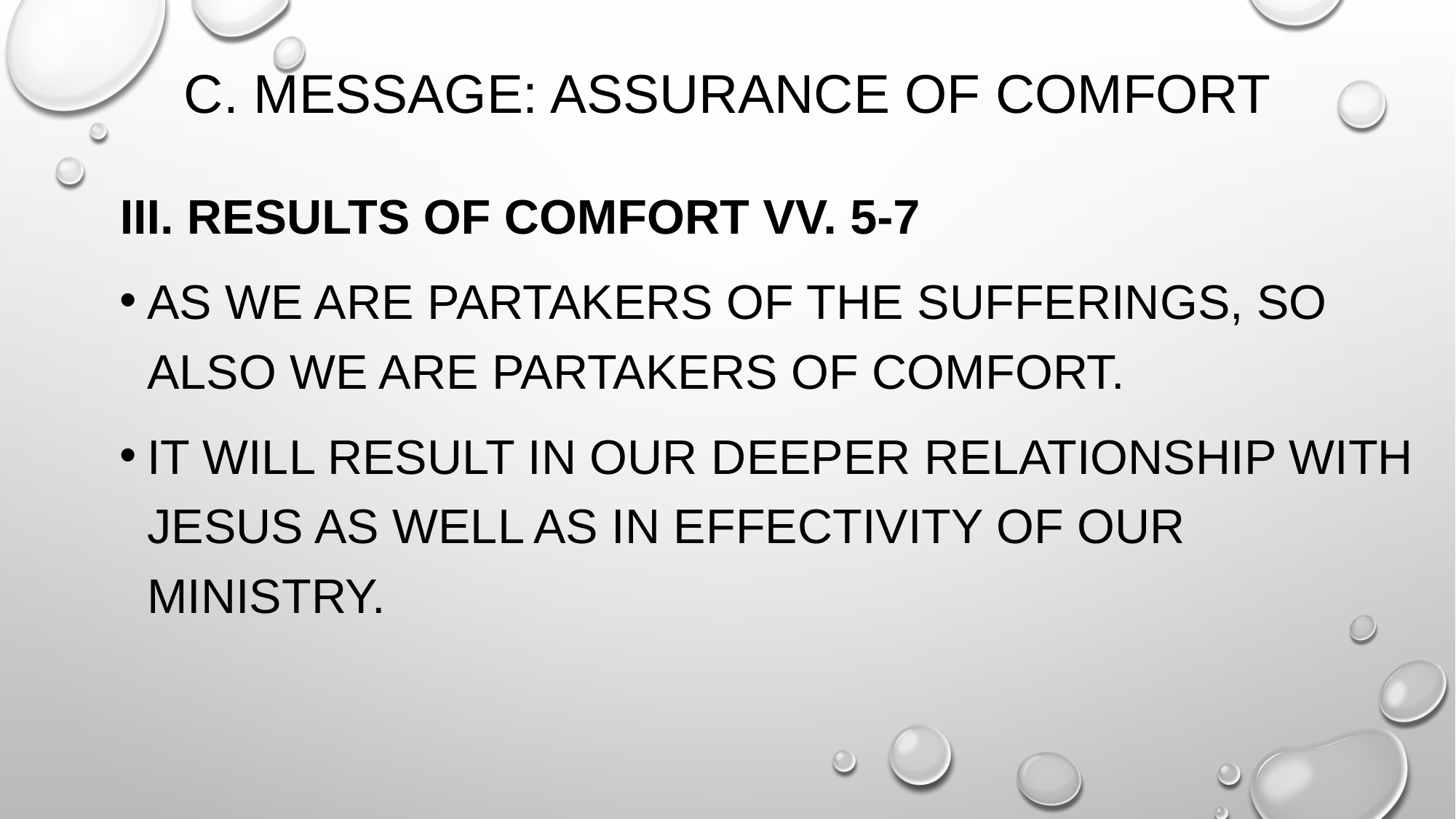

# c. message: assurance of comfort
III. results of comfort vv. 5-7
as we are partakers of the sufferings, so also we are partakers of comfort.
it will result in our deeper relationship with Jesus as well as in effectivity of our ministry.